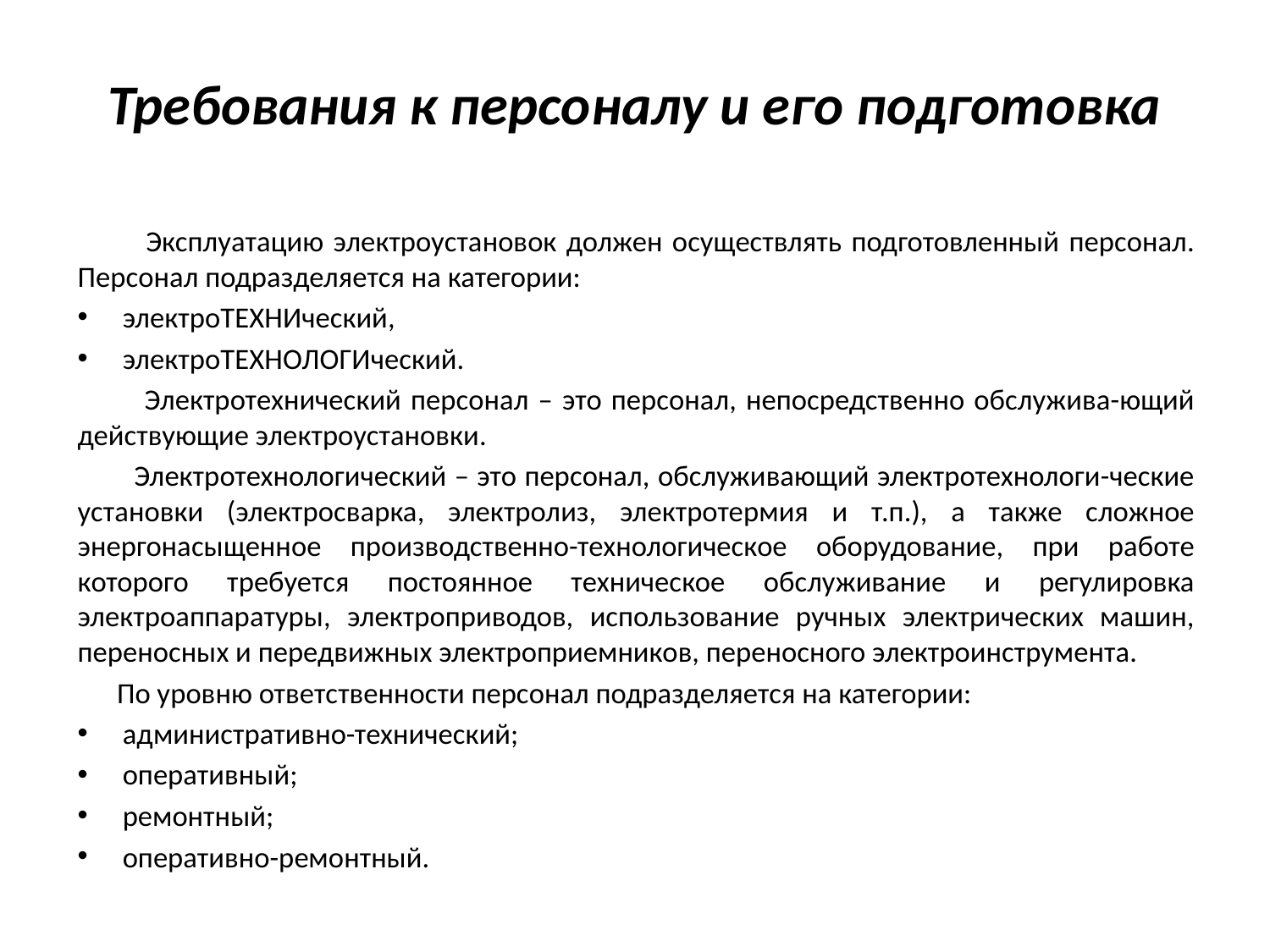

# Требования к персоналу и его подготовка
       Эксплуатацию электроустановок должен осуществлять подготовленный персонал. Персонал подразделяется на категории:
электроТЕХНИческий,
электроТЕХНОЛОГИческий.
       Электротехнический персонал – это персонал, непосредственно обслужива-ющий действующие электроустановки.
       Электротехнологический – это персонал, обслуживающий электротехнологи-ческие установки (электросварка, электролиз, электротермия и т.п.), а также сложное энергонасыщенное производственно-технологическое оборудование, при работе которого требуется постоянное техническое обслуживание и регулировка электроаппаратуры, электроприводов, использование ручных электрических машин, переносных и передвижных электроприемников, переносного электроинструмента.
      По уровню ответственности персонал подразделяется на категории:
административно-технический;
оперативный;
ремонтный;
оперативно-ремонтный.